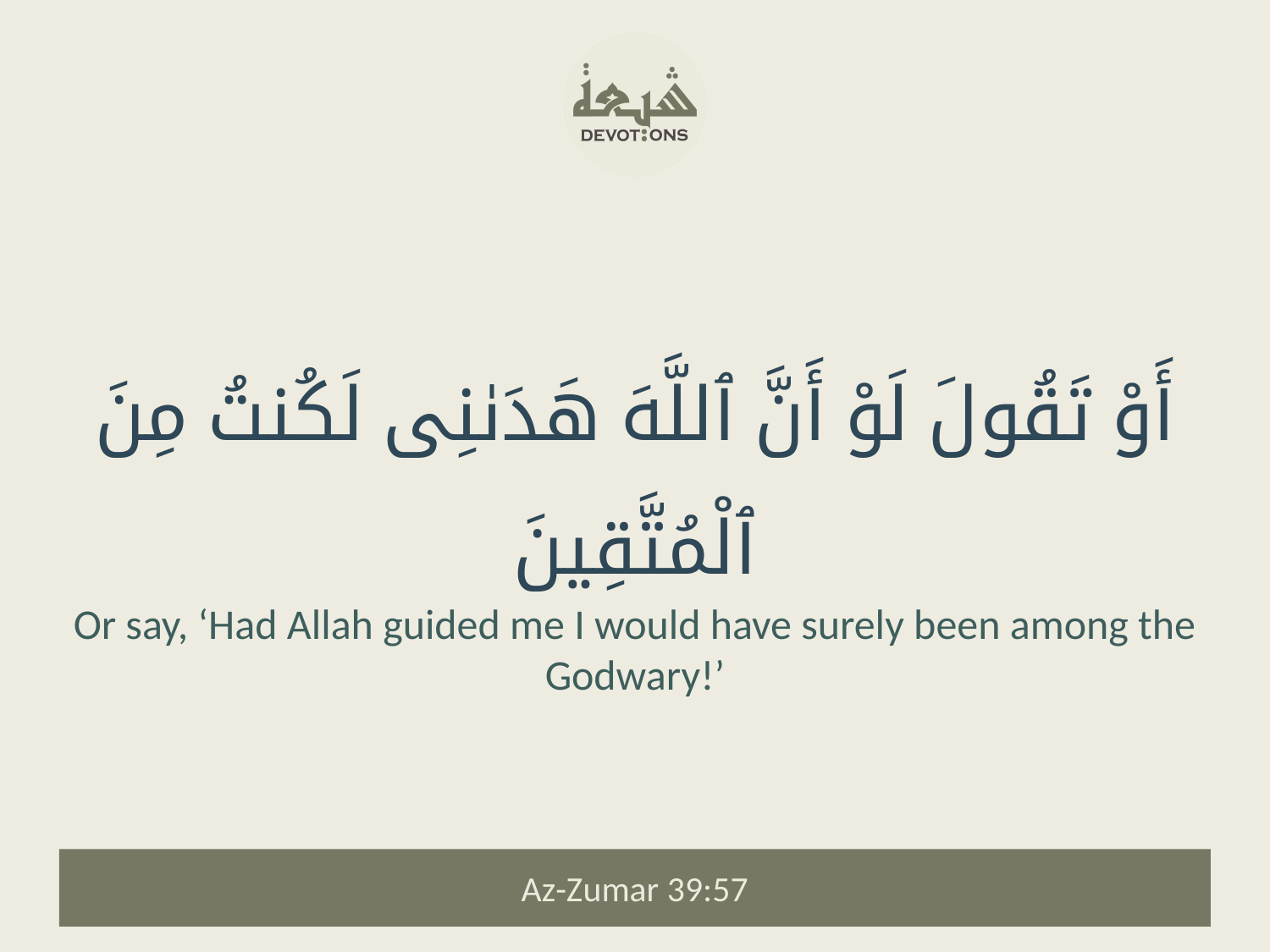

أَوْ تَقُولَ لَوْ أَنَّ ٱللَّهَ هَدَىٰنِى لَكُنتُ مِنَ ٱلْمُتَّقِينَ
Or say, ‘Had Allah guided me I would have surely been among the Godwary!’
Az-Zumar 39:57